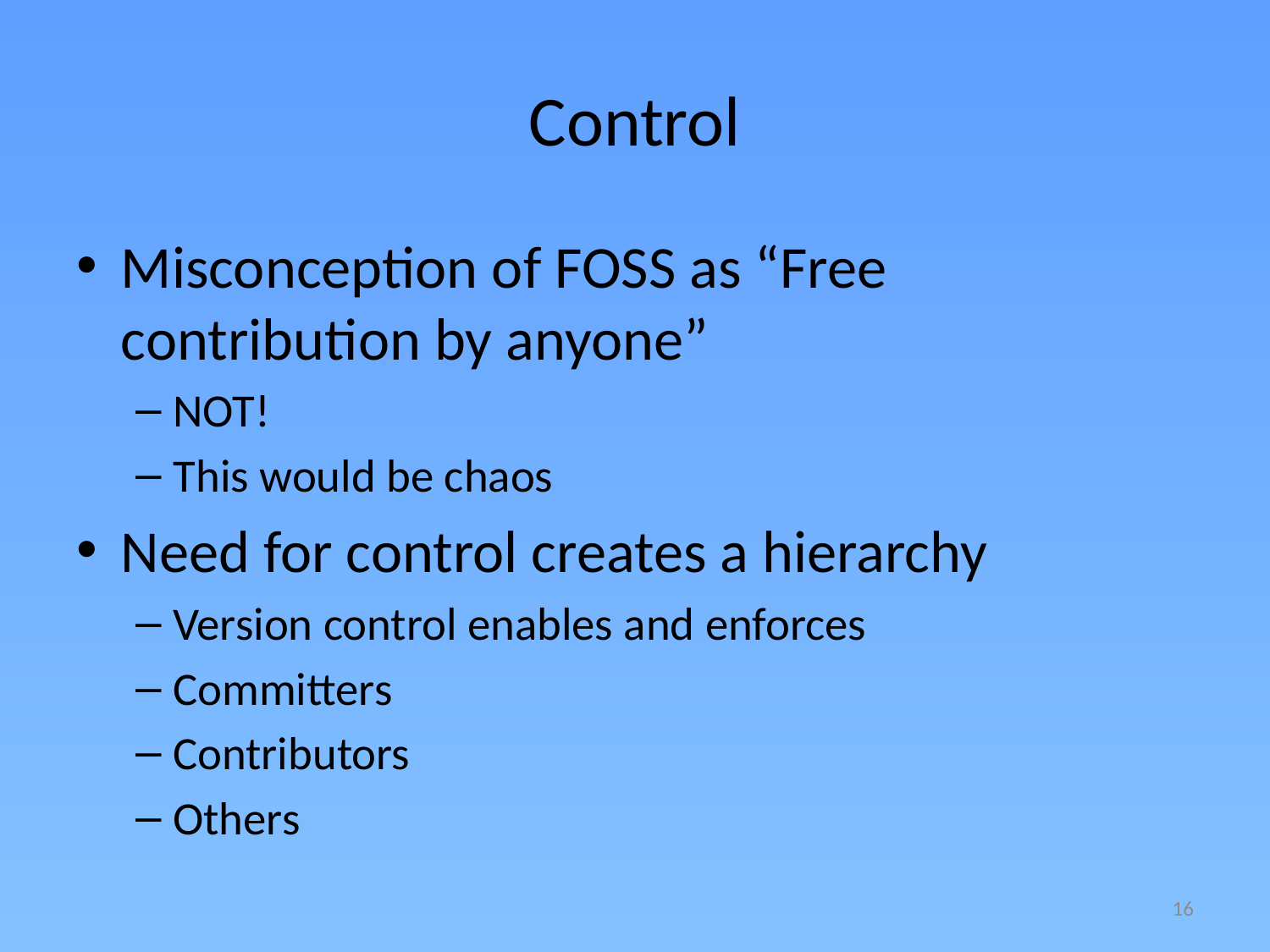

# Control
Misconception of FOSS as “Free contribution by anyone”
NOT!
This would be chaos
Need for control creates a hierarchy
Version control enables and enforces
Committers
Contributors
Others
16